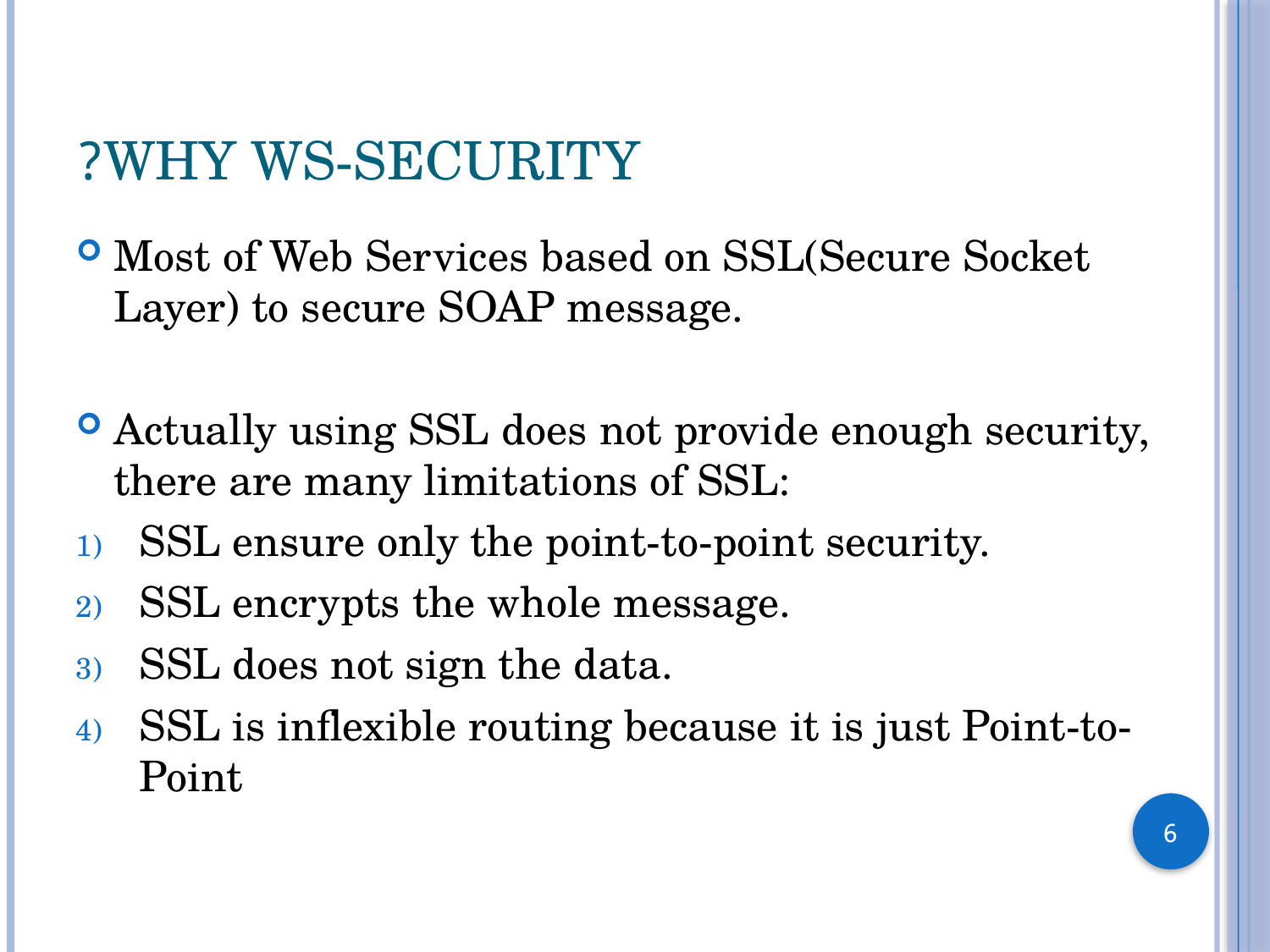

# Why WS-Security?
Most of Web Services based on SSL(Secure Socket Layer) to secure SOAP message.

Actually using SSL does not provide enough security, there are many limitations of SSL:
SSL ensure only the point-to-point security.
SSL encrypts the whole message.
SSL does not sign the data.
SSL is inflexible routing because it is just Point-to- Point

6